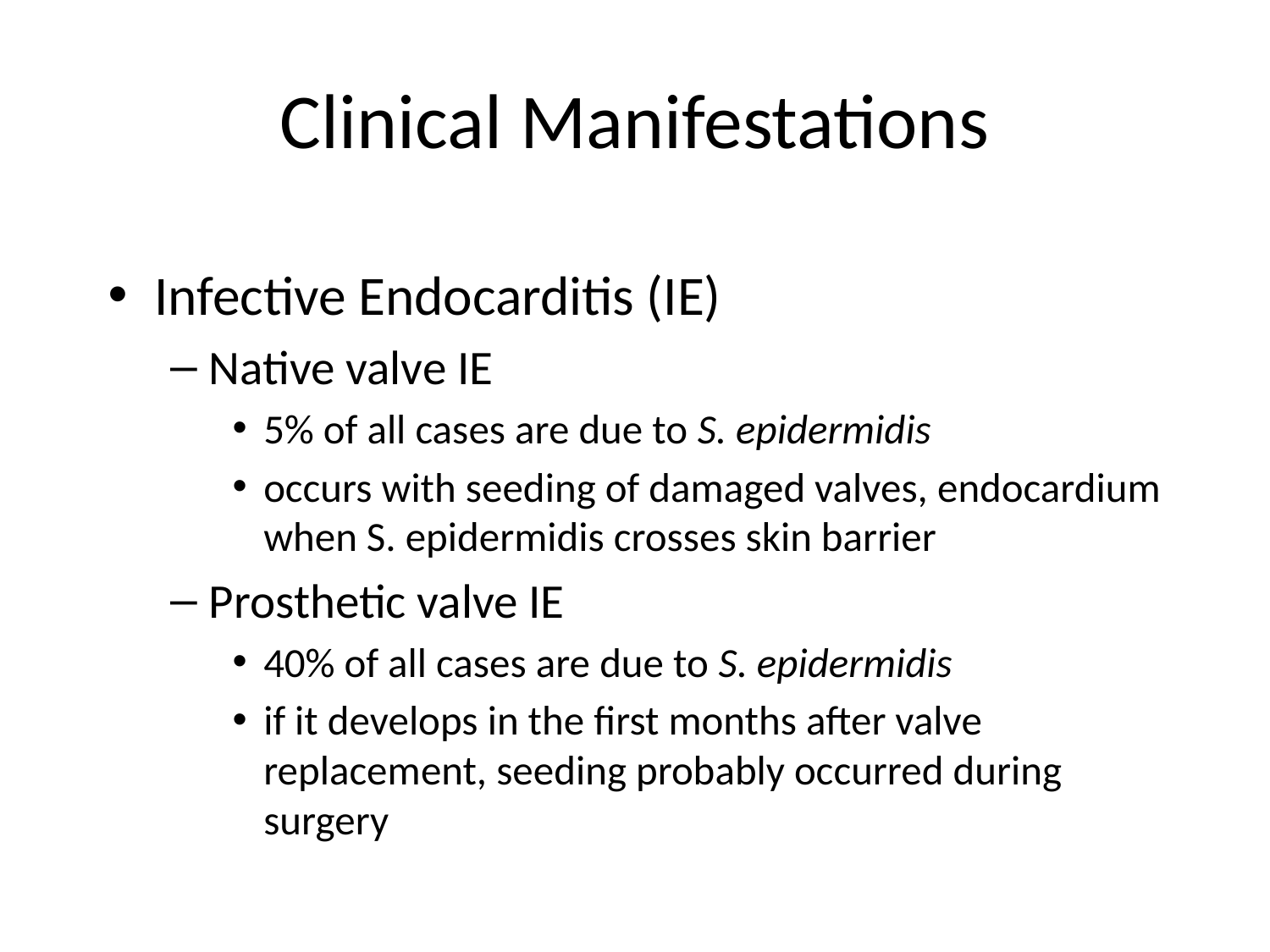

# Clinical Manifestations
Infective Endocarditis (IE)
Native valve IE
5% of all cases are due to S. epidermidis
occurs with seeding of damaged valves, endocardium when S. epidermidis crosses skin barrier
Prosthetic valve IE
40% of all cases are due to S. epidermidis
if it develops in the first months after valve replacement, seeding probably occurred during surgery